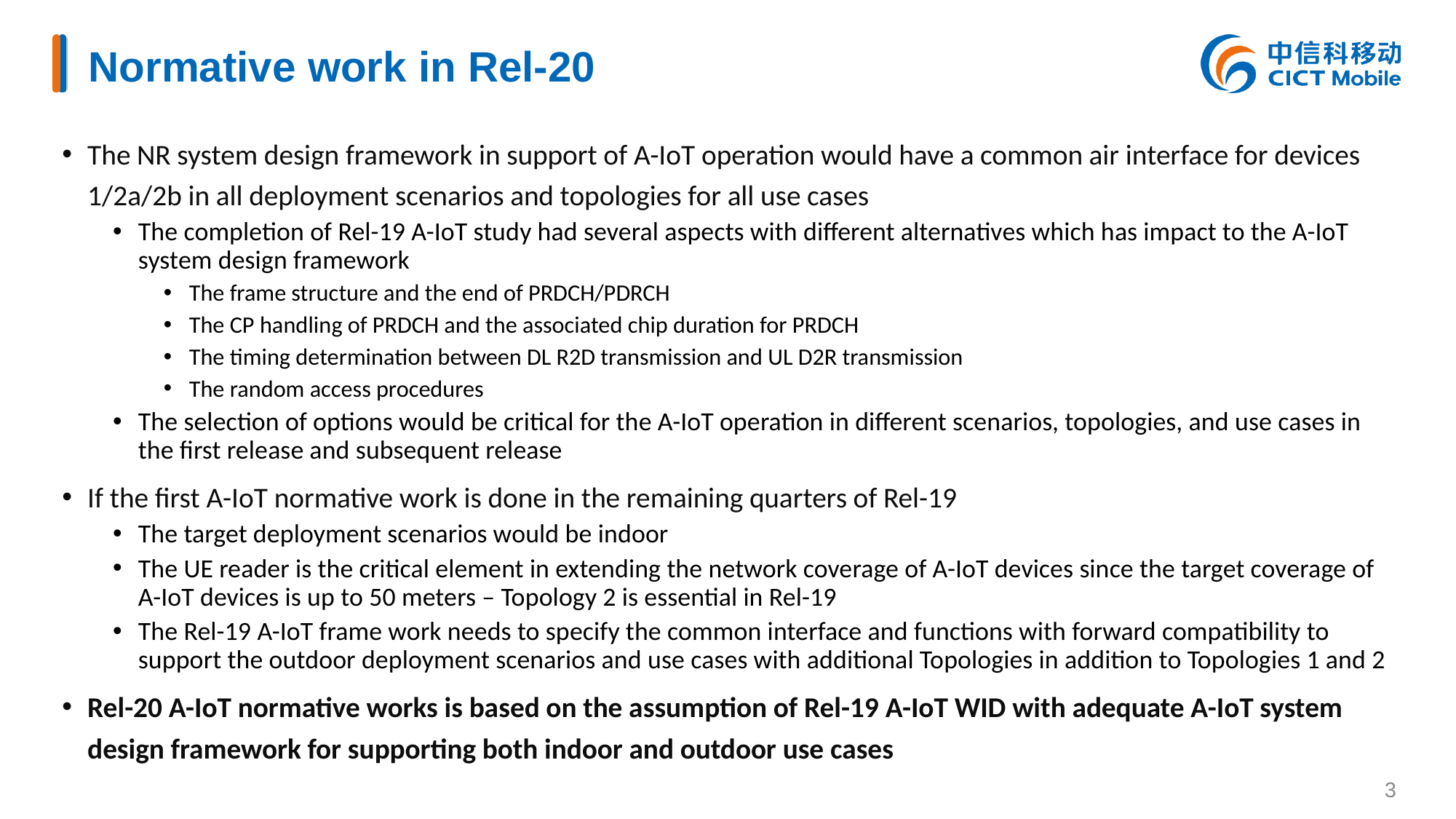

# Normative work in Rel-20
The NR system design framework in support of A-IoT operation would have a common air interface for devices 1/2a/2b in all deployment scenarios and topologies for all use cases
The completion of Rel-19 A-IoT study had several aspects with different alternatives which has impact to the A-IoT system design framework
The frame structure and the end of PRDCH/PDRCH
The CP handling of PRDCH and the associated chip duration for PRDCH
The timing determination between DL R2D transmission and UL D2R transmission
The random access procedures
The selection of options would be critical for the A-IoT operation in different scenarios, topologies, and use cases in the first release and subsequent release
If the first A-IoT normative work is done in the remaining quarters of Rel-19
The target deployment scenarios would be indoor
The UE reader is the critical element in extending the network coverage of A-IoT devices since the target coverage of A-IoT devices is up to 50 meters – Topology 2 is essential in Rel-19
The Rel-19 A-IoT frame work needs to specify the common interface and functions with forward compatibility to support the outdoor deployment scenarios and use cases with additional Topologies in addition to Topologies 1 and 2
Rel-20 A-IoT normative works is based on the assumption of Rel-19 A-IoT WID with adequate A-IoT system design framework for supporting both indoor and outdoor use cases

3